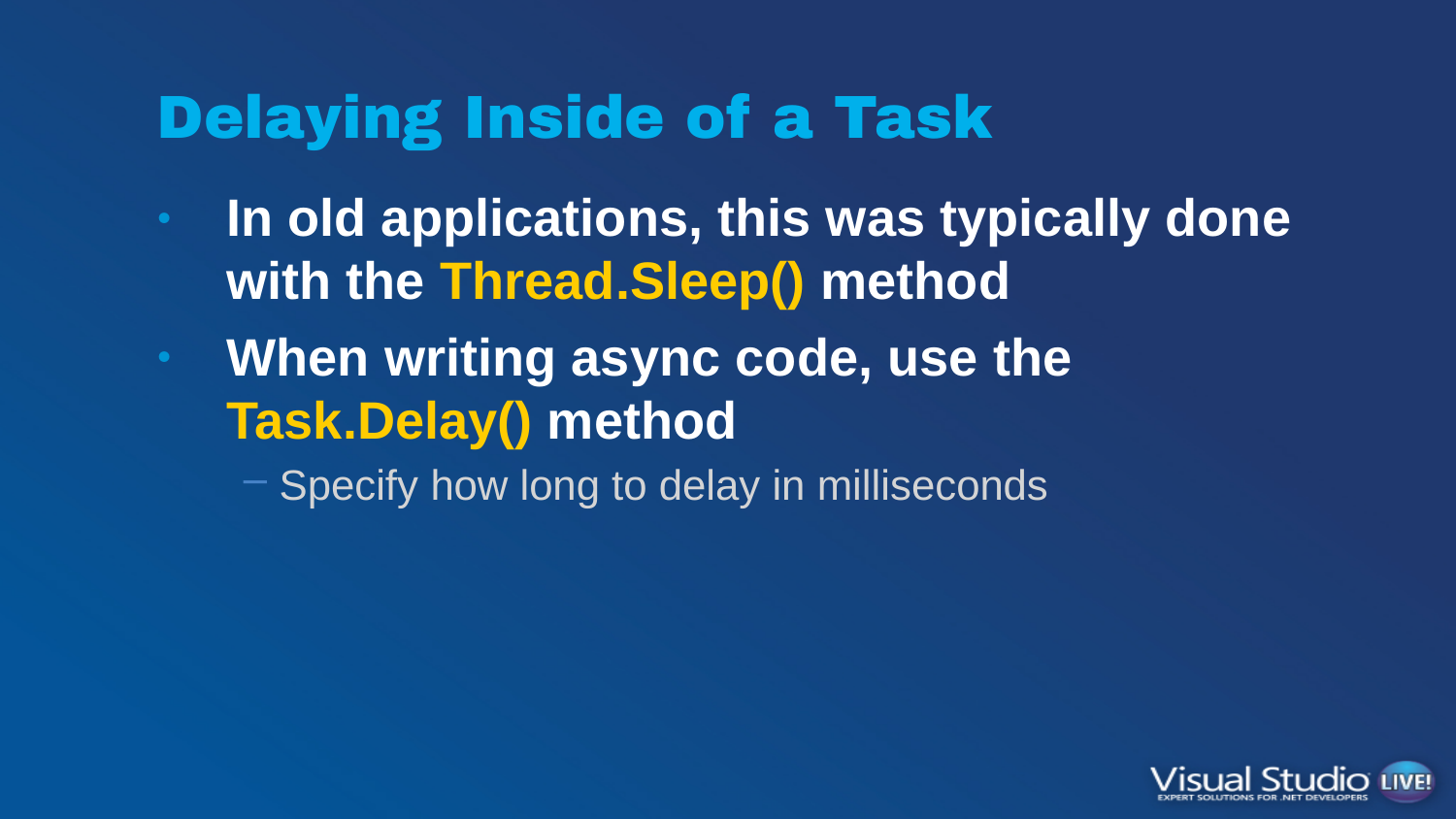

# Delaying Inside of a Task
In old applications, this was typically done with the Thread.Sleep() method
When writing async code, use the Task.Delay() method
Specify how long to delay in milliseconds